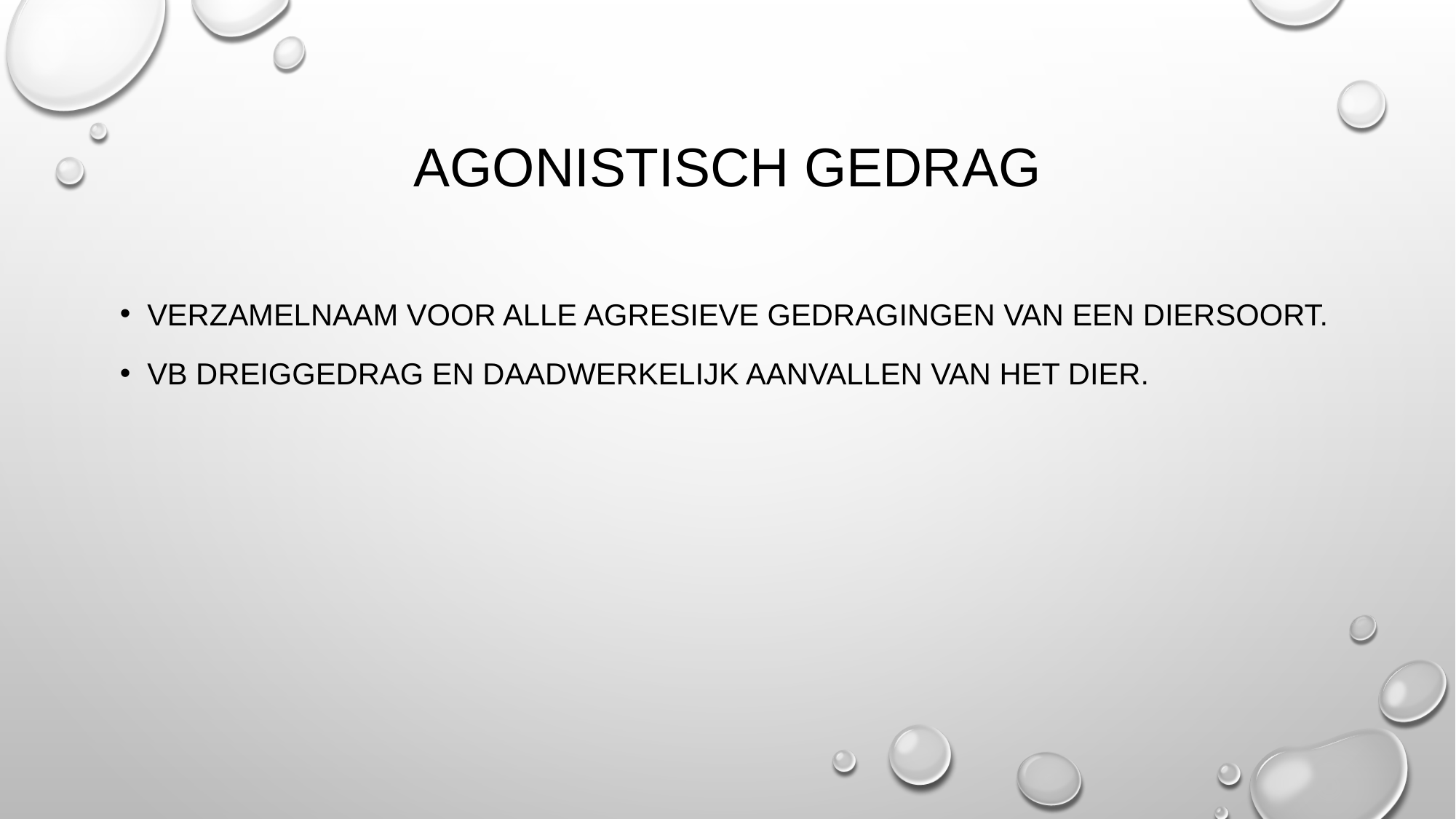

# Agonistisch gedrag
Verzamelnaam voor alle agresieve gedragingen van een diersoort.
Vb dreiggedrag en daadwerkelijk aanvallen van het dier.